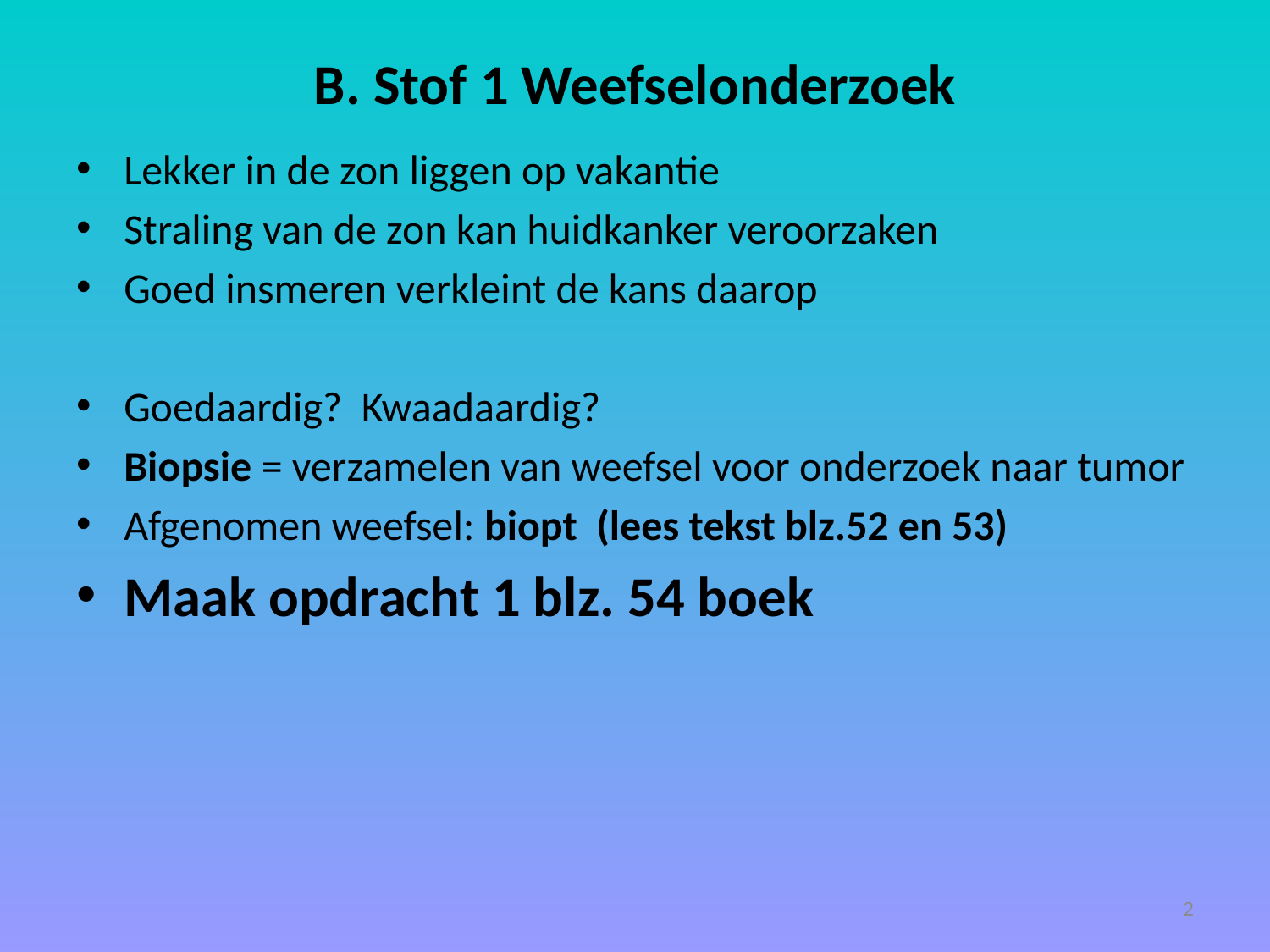

# B. Stof 1 Weefselonderzoek
Lekker in de zon liggen op vakantie
Straling van de zon kan huidkanker veroorzaken
Goed insmeren verkleint de kans daarop

Goedaardig?  Kwaadaardig?
Biopsie = verzamelen van weefsel voor onderzoek naar tumor
Afgenomen weefsel: biopt  (lees tekst blz.52 en 53)
Maak opdracht 1 blz. 54 boek

2